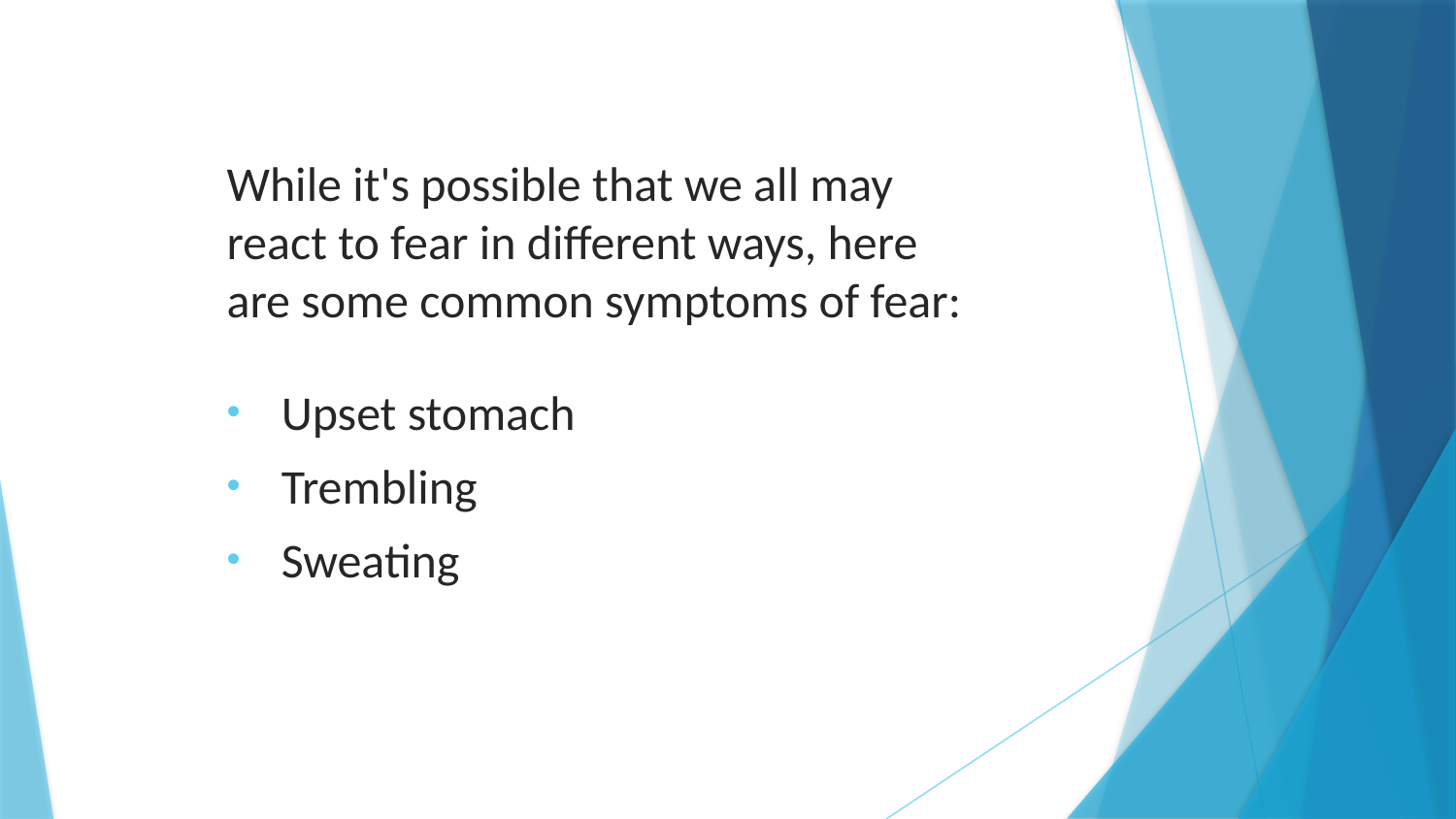

While it's possible that we all may react to fear in different ways, here are some common symptoms of fear:
Upset stomach
Trembling
Sweating